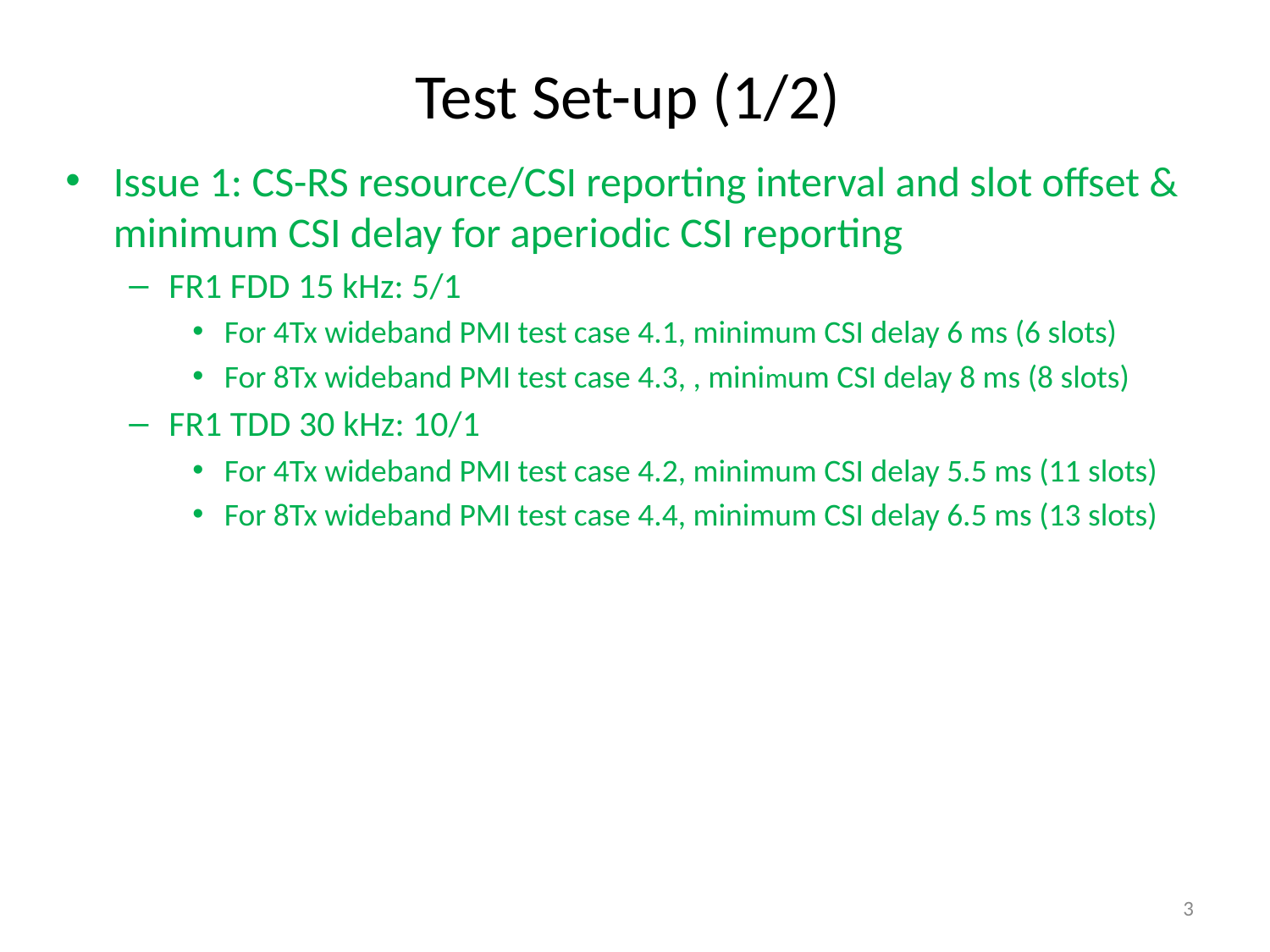

# Test Set-up (1/2)
Issue 1: CS-RS resource/CSI reporting interval and slot offset & minimum CSI delay for aperiodic CSI reporting
FR1 FDD 15 kHz: 5/1
For 4Tx wideband PMI test case 4.1, minimum CSI delay 6 ms (6 slots)
For 8Tx wideband PMI test case 4.3, , minimum CSI delay 8 ms (8 slots)
FR1 TDD 30 kHz: 10/1
For 4Tx wideband PMI test case 4.2, minimum CSI delay 5.5 ms (11 slots)
For 8Tx wideband PMI test case 4.4, minimum CSI delay 6.5 ms (13 slots)

3